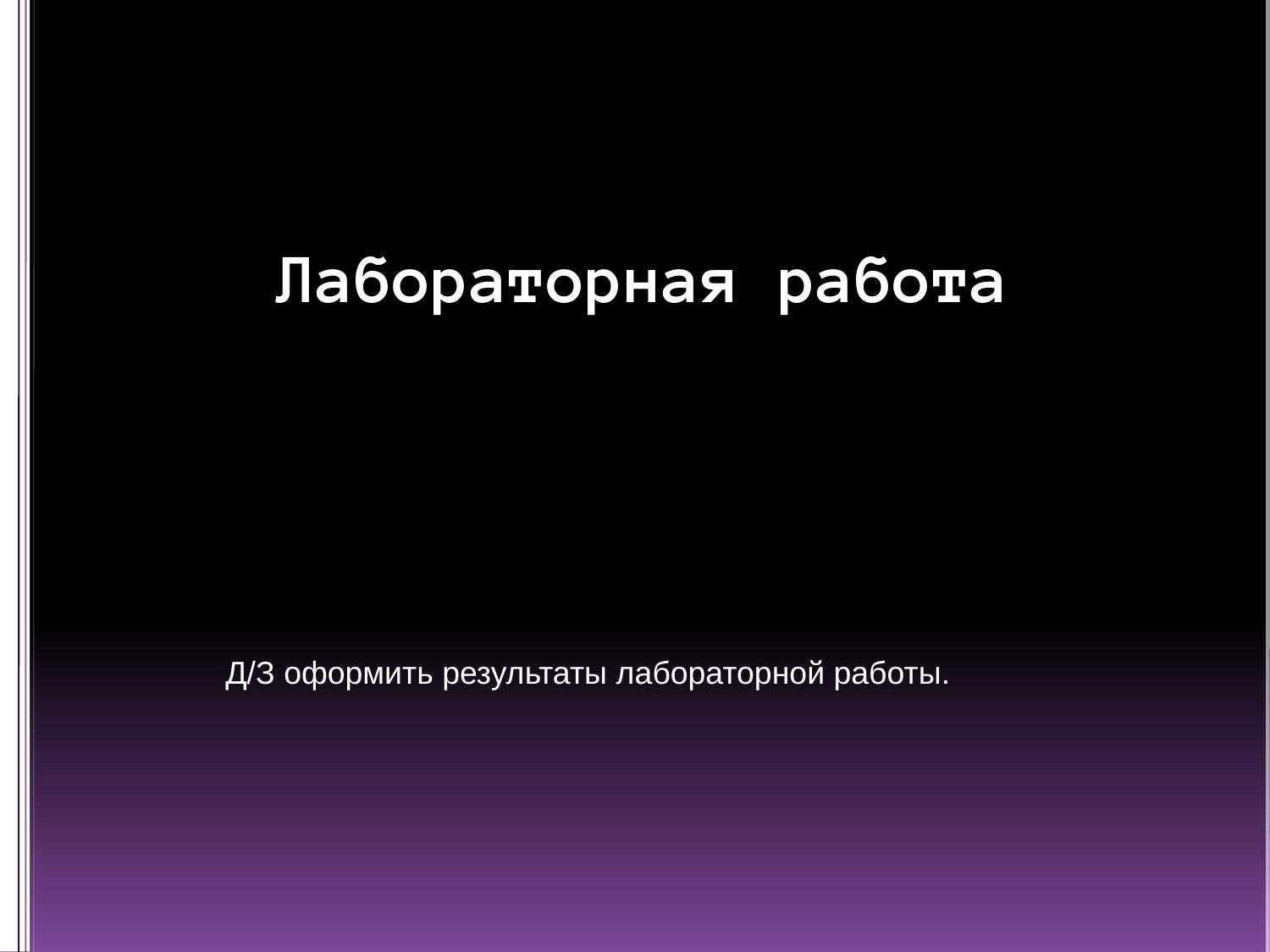

# Лабораторная работа
Д/З оформить результаты лабораторной работы.